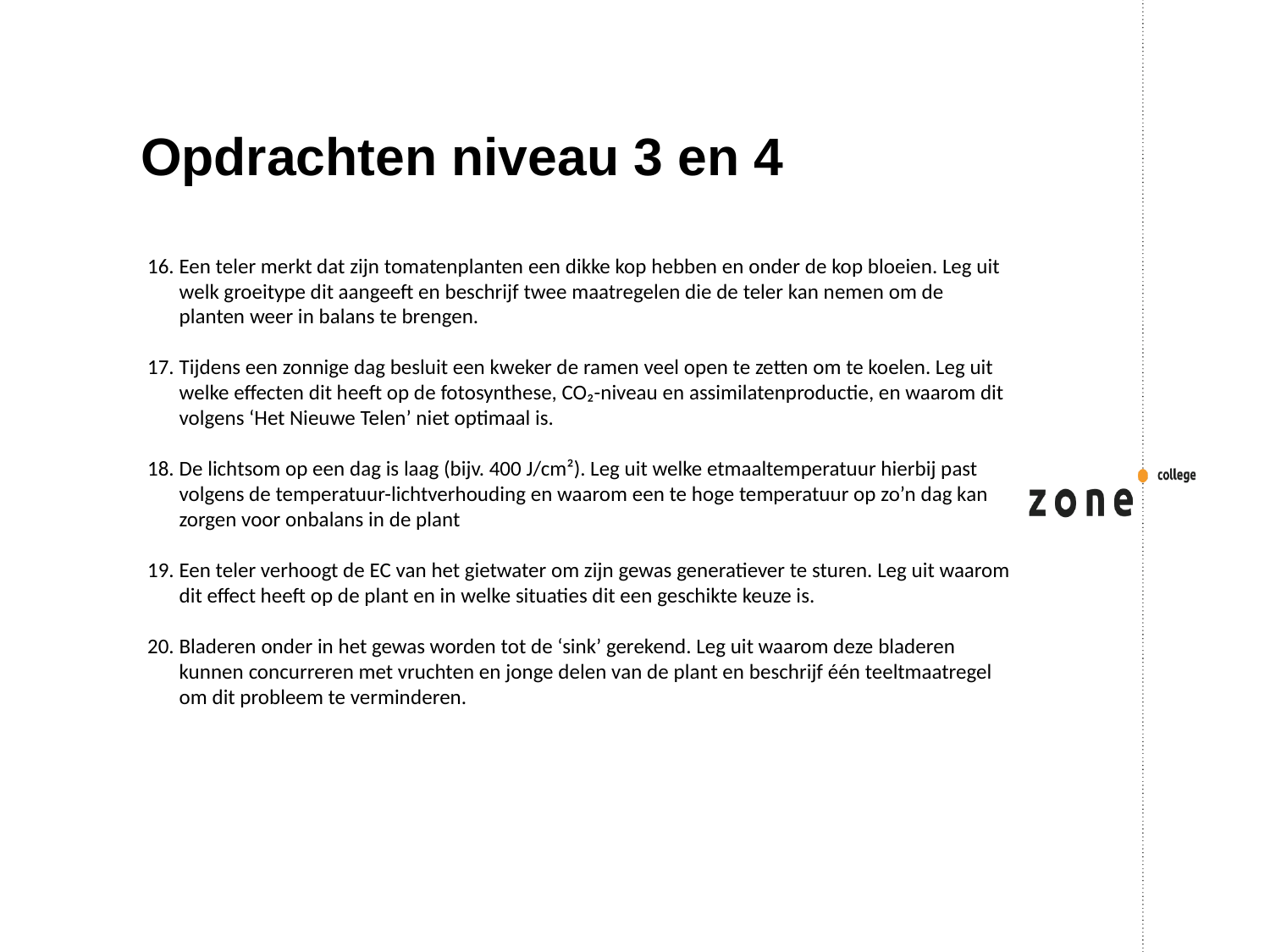

Opdrachten niveau 3 en 4
Een teler merkt dat zijn tomatenplanten een dikke kop hebben en onder de kop bloeien. Leg uit welk groeitype dit aangeeft en beschrijf twee maatregelen die de teler kan nemen om de planten weer in balans te brengen.

Tijdens een zonnige dag besluit een kweker de ramen veel open te zetten om te koelen. Leg uit welke effecten dit heeft op de fotosynthese, CO₂-niveau en assimilatenproductie, en waarom dit volgens ‘Het Nieuwe Telen’ niet optimaal is.

De lichtsom op een dag is laag (bijv. 400 J/cm²). Leg uit welke etmaaltemperatuur hierbij past volgens de temperatuur-lichtverhouding en waarom een te hoge temperatuur op zo’n dag kan zorgen voor onbalans in de plant
Een teler verhoogt de EC van het gietwater om zijn gewas generatiever te sturen. Leg uit waarom dit effect heeft op de plant en in welke situaties dit een geschikte keuze is.
Bladeren onder in het gewas worden tot de ‘sink’ gerekend. Leg uit waarom deze bladeren kunnen concurreren met vruchten en jonge delen van de plant en beschrijf één teeltmaatregel om dit probleem te verminderen.